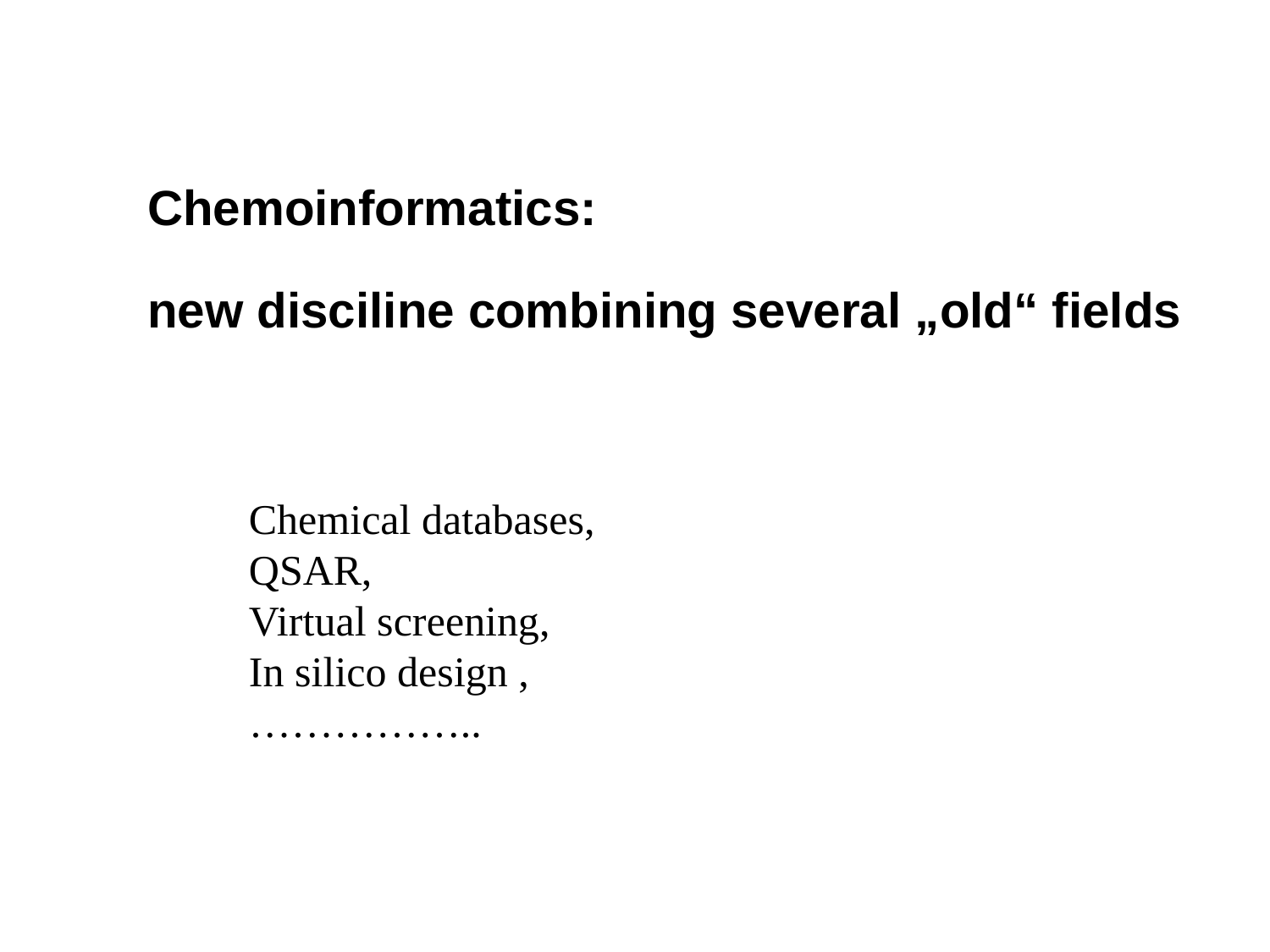

Chemoinformatics:
new disciline combining several „old“ fields
Chemical databases,
QSAR,
Virtual screening,
In silico design ,
……………..